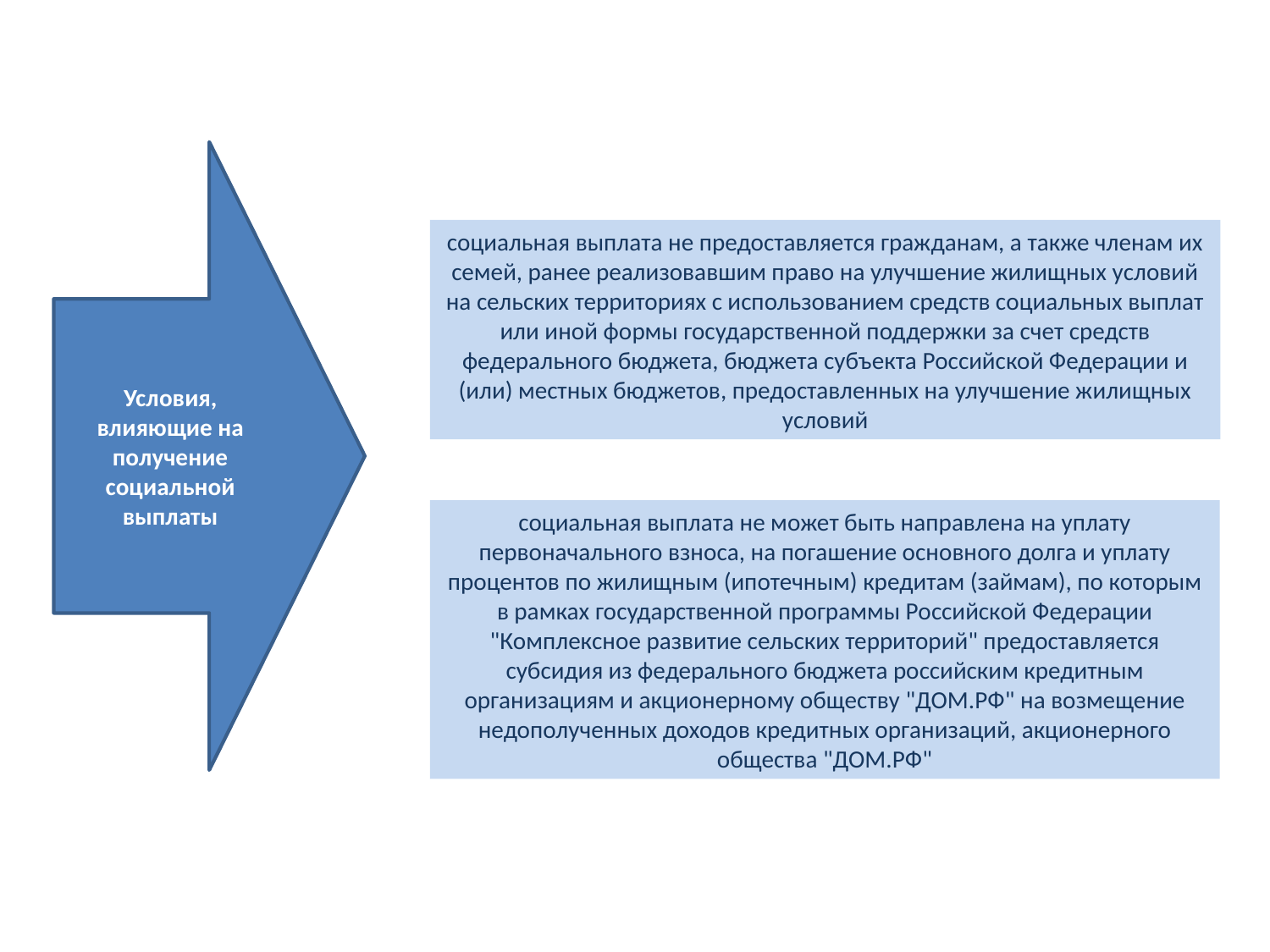

Условия, влияющие на получение социальной выплаты
социальная выплата не предоставляется гражданам, а также членам их семей, ранее реализовавшим право на улучшение жилищных условий на сельских территориях с использованием средств социальных выплат или иной формы государственной поддержки за счет средств федерального бюджета, бюджета субъекта Российской Федерации и (или) местных бюджетов, предоставленных на улучшение жилищных условий
социальная выплата не может быть направлена на уплату первоначального взноса, на погашение основного долга и уплату процентов по жилищным (ипотечным) кредитам (займам), по которым в рамках государственной программы Российской Федерации "Комплексное развитие сельских территорий" предоставляется субсидия из федерального бюджета российским кредитным организациям и акционерному обществу "ДОМ.РФ" на возмещение недополученных доходов кредитных организаций, акционерного общества "ДОМ.РФ"